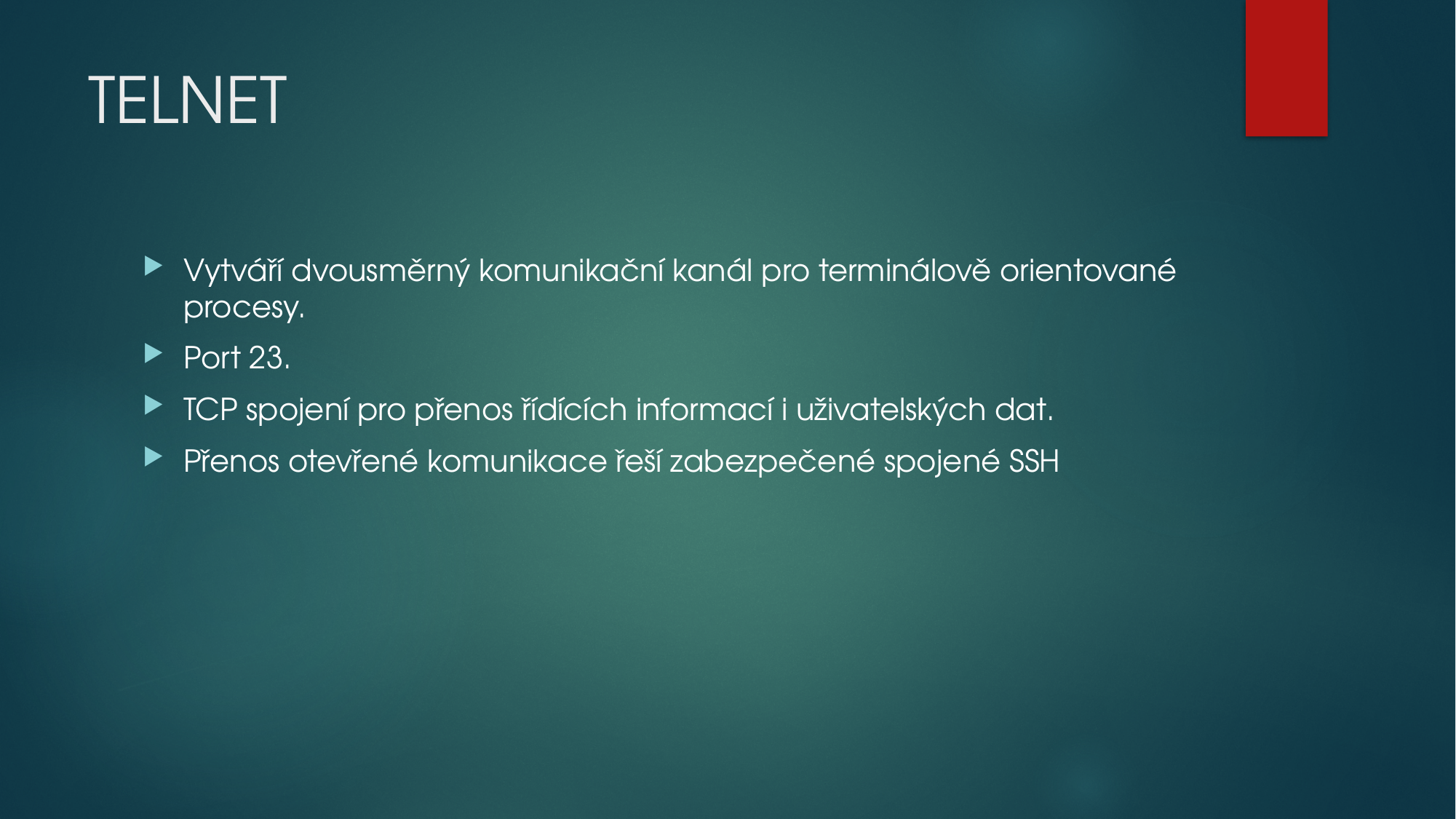

# TELNET
Vytváří dvousměrný komunikační kanál pro terminálově orientované procesy.
Port 23.
TCP spojení pro přenos řídících informací i uživatelských dat.
Přenos otevřené komunikace řeší zabezpečené spojené SSH